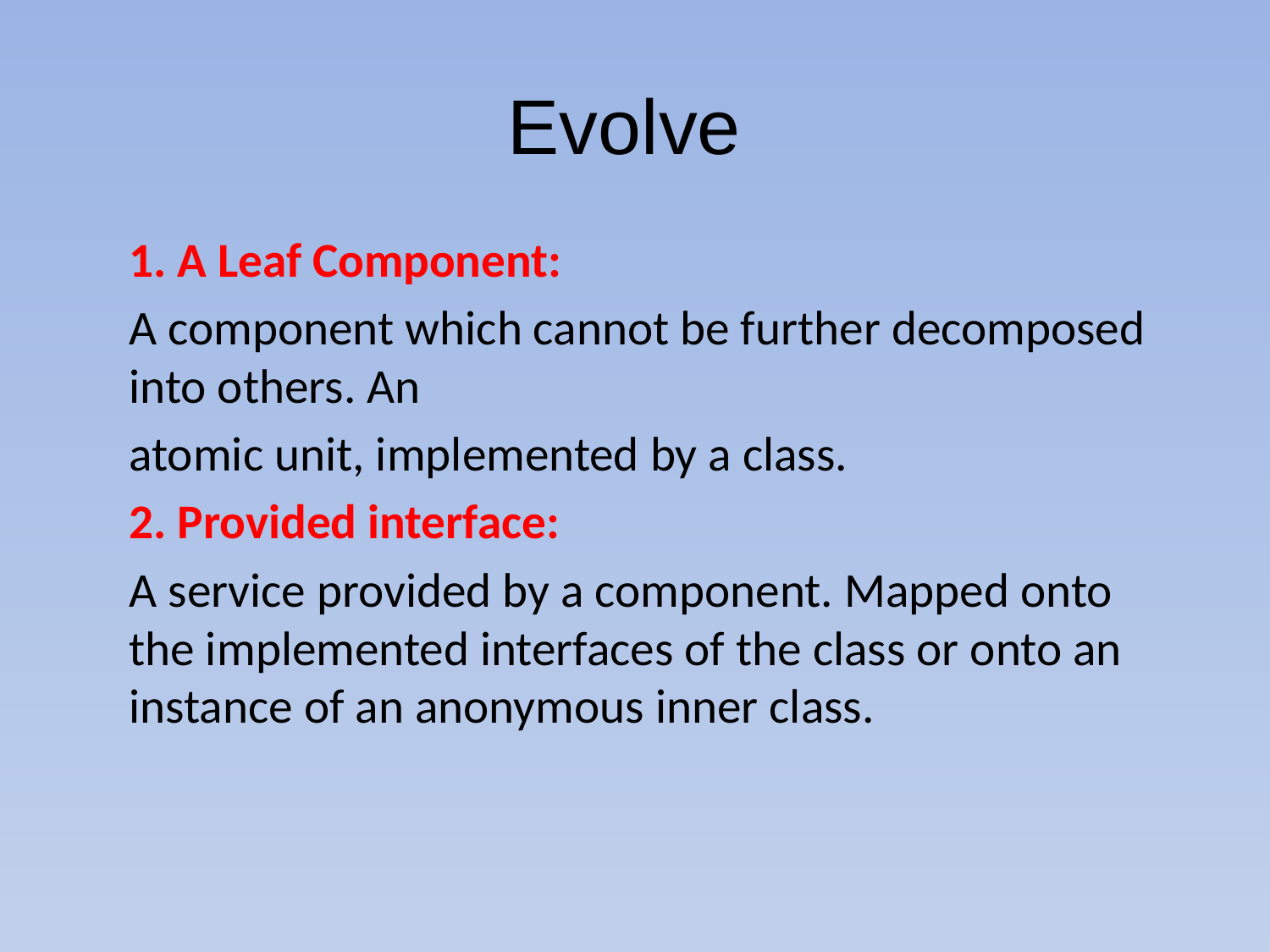

# Evolve
1. A Leaf Component:
A component which cannot be further decomposed into others. An
atomic unit, implemented by a class.
2. Provided interface:
A service provided by a component. Mapped onto the implemented interfaces of the class or onto an instance of an anonymous inner class.